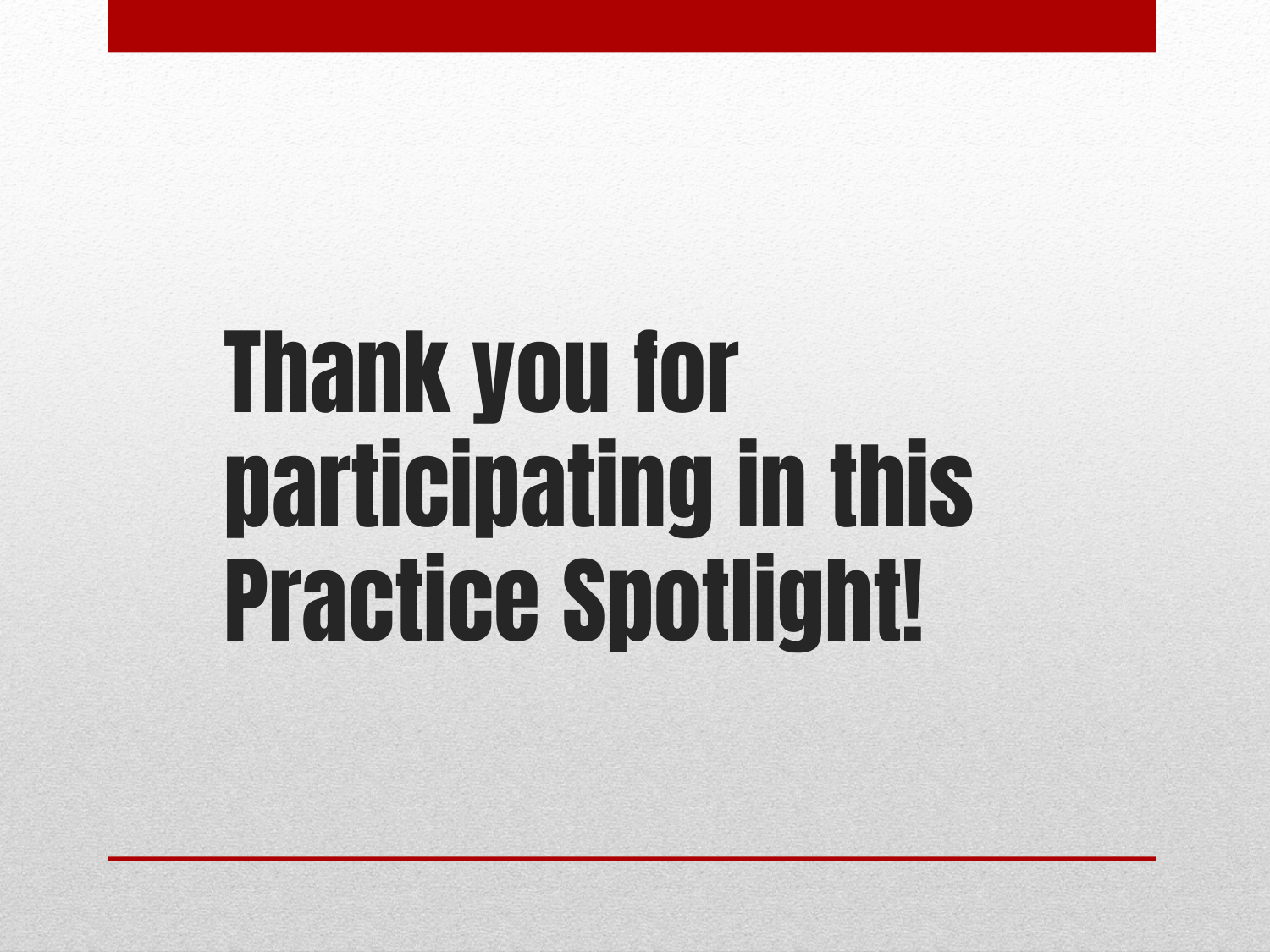

# Thank you for participating in this Practice Spotlight!